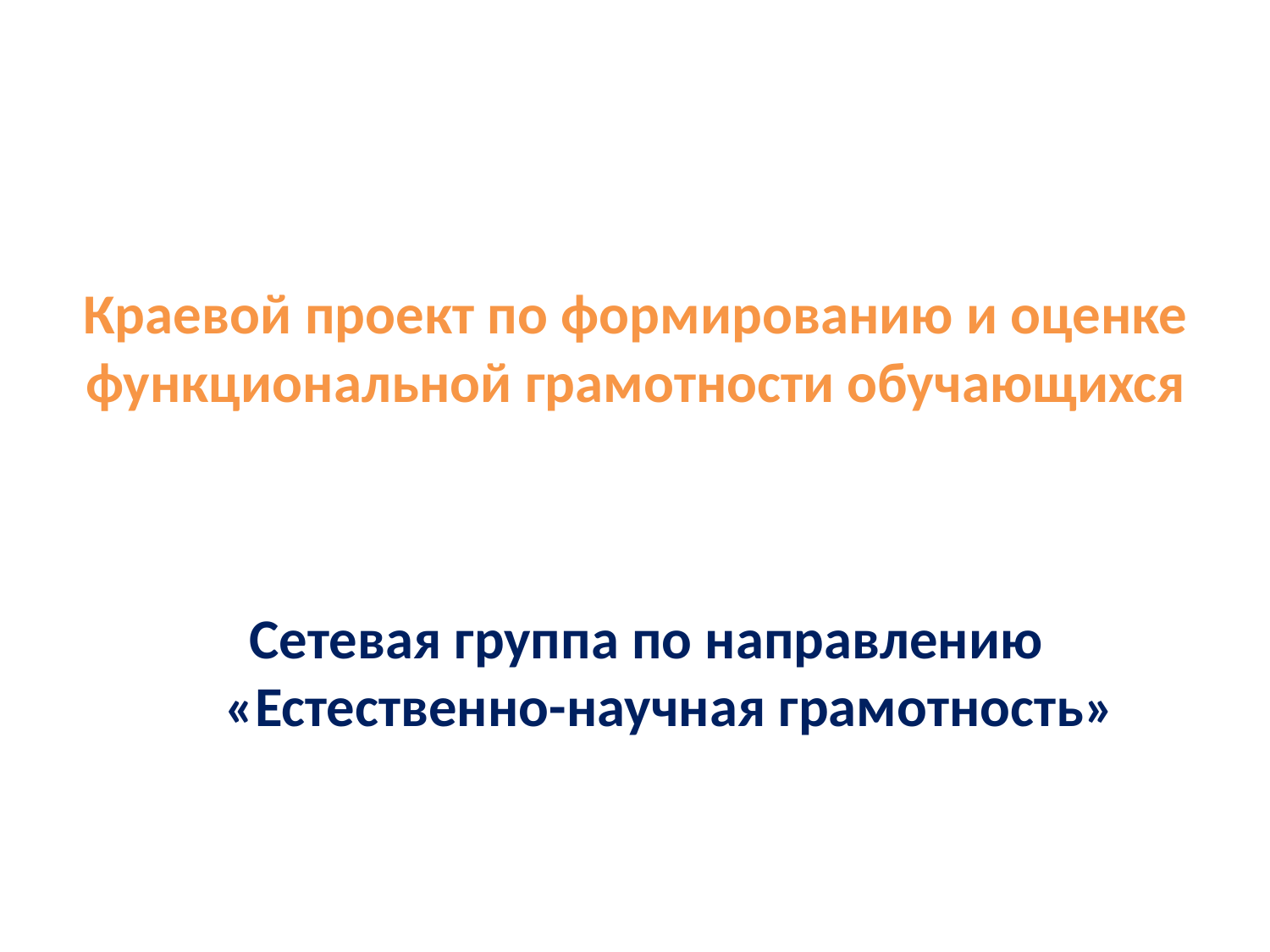

# Краевой проект по формированию и оценке функциональной грамотности обучающихся
Сетевая группа по направлению «Естественно-научная грамотность»
1